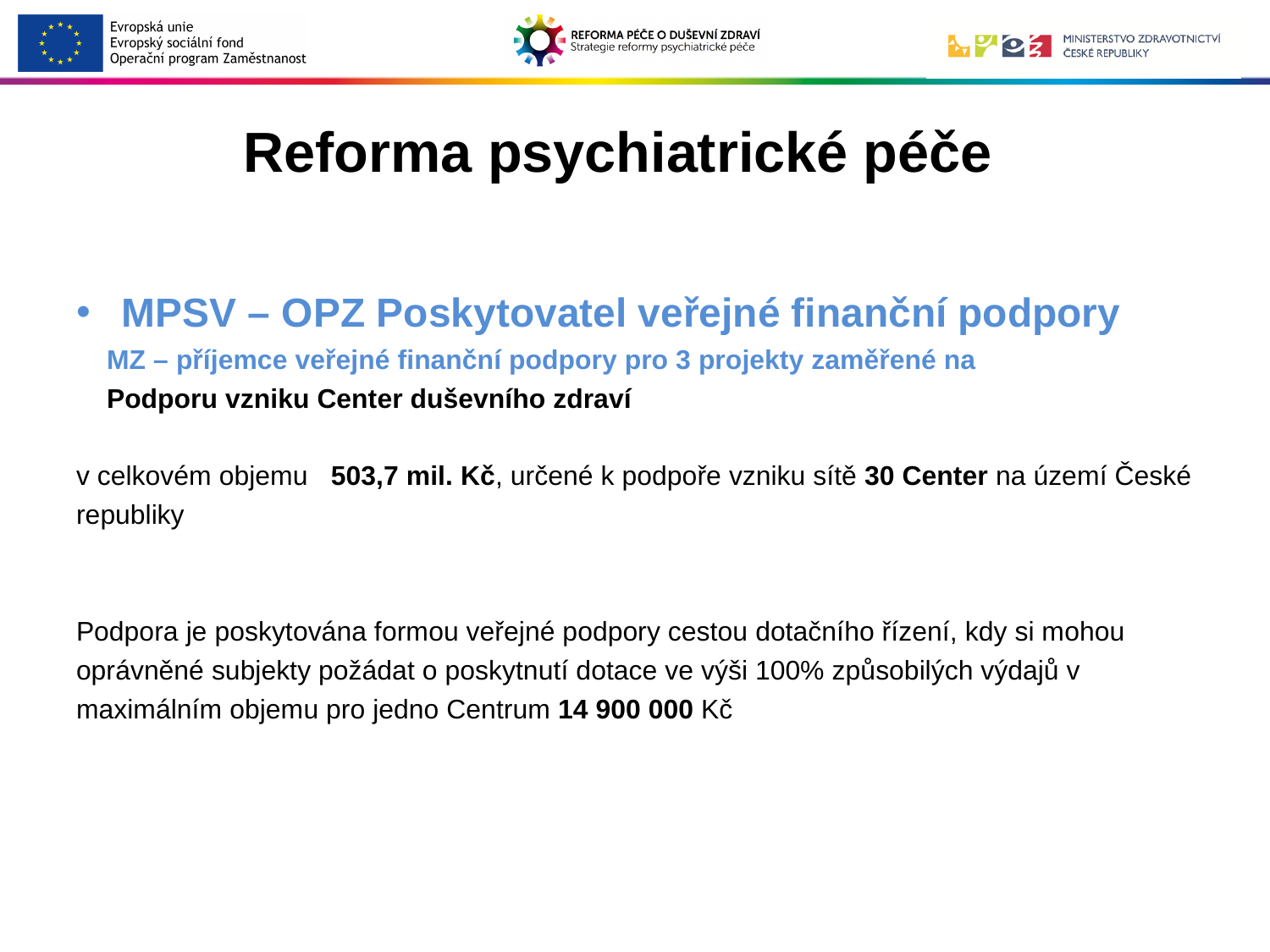

# Reforma psychiatrické péče

MPSV – OPZ Poskytovatel veřejné finanční podpory
	MZ – příjemce veřejné finanční podpory pro 3 projekty zaměřené na
				Podporu vzniku Center duševního zdraví

v celkovém objemu   503,7 mil. Kč, určené k podpoře vzniku sítě 30 Center na území České republiky

Podpora je poskytována formou veřejné podpory cestou dotačního řízení, kdy si mohou oprávněné subjekty požádat o poskytnutí dotace ve výši 100% způsobilých výdajů v maximálním objemu pro jedno Centrum 14 900 000 Kč